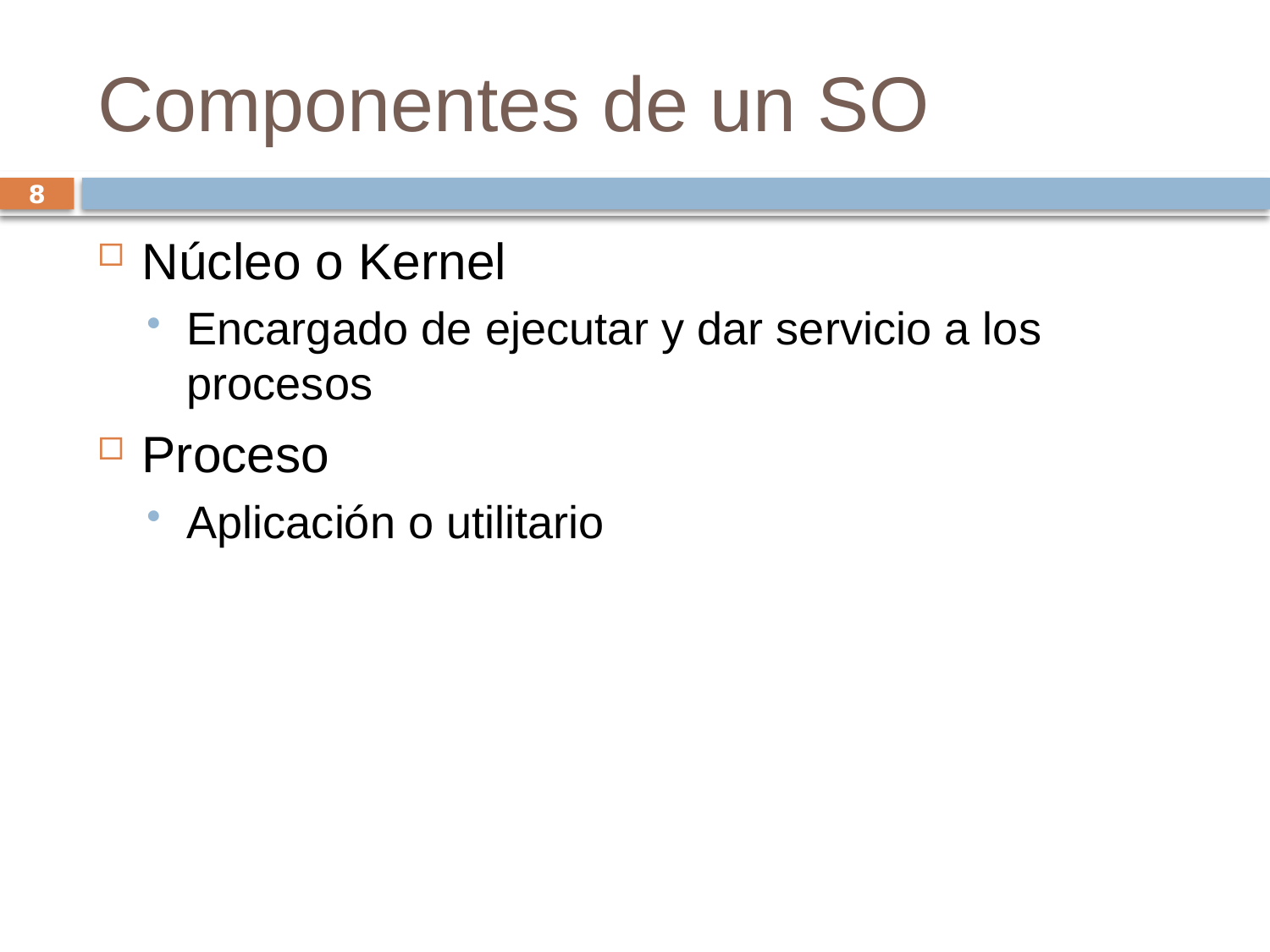

# Componentes de un SO
8
Núcleo o Kernel
Encargado de ejecutar y dar servicio a los procesos
Proceso
Aplicación o utilitario